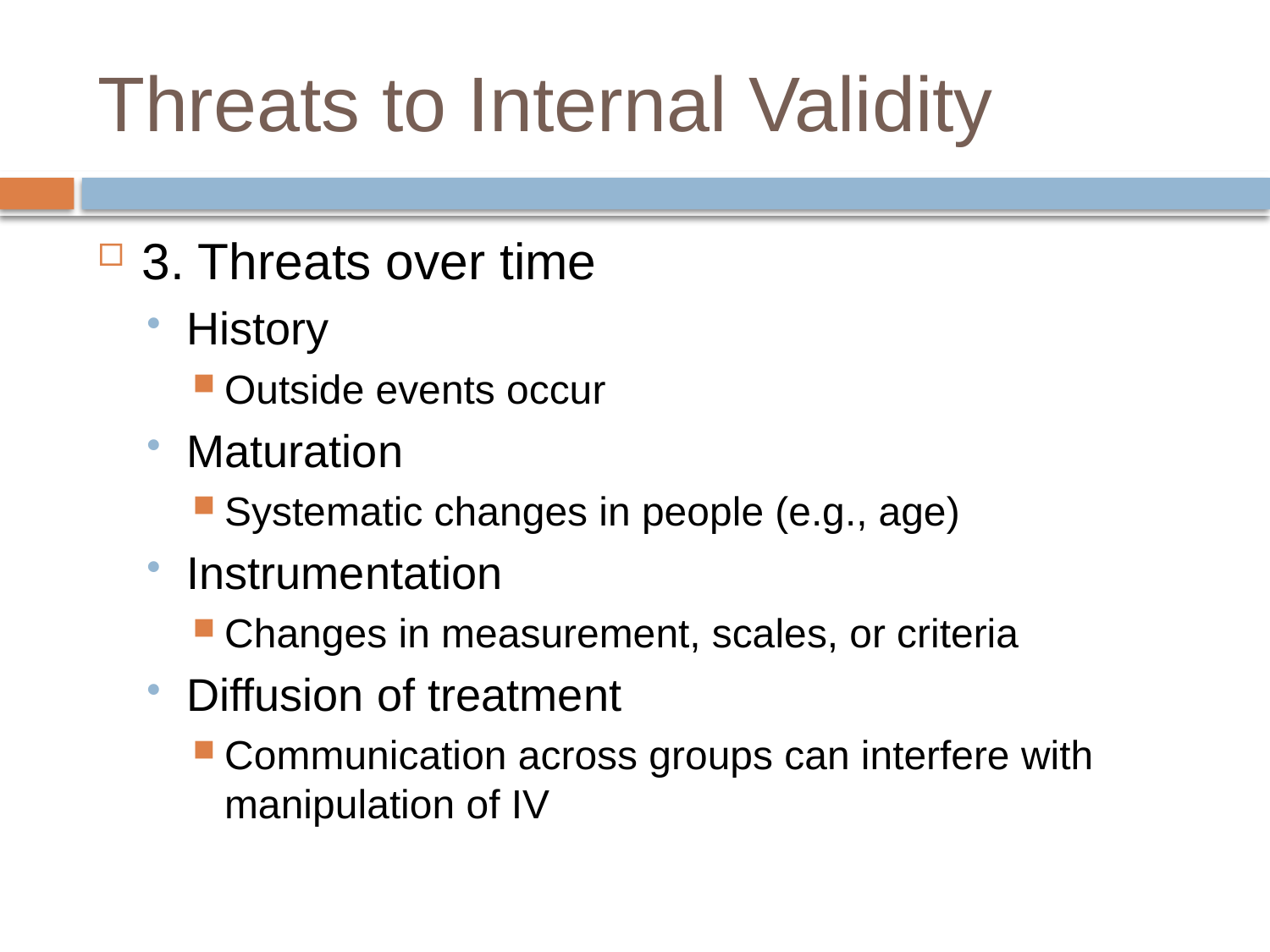

# Threats to Internal Validity
3. Threats over time
History
Outside events occur
Maturation
Systematic changes in people (e.g., age)
Instrumentation
Changes in measurement, scales, or criteria
Diffusion of treatment
Communication across groups can interfere with manipulation of IV